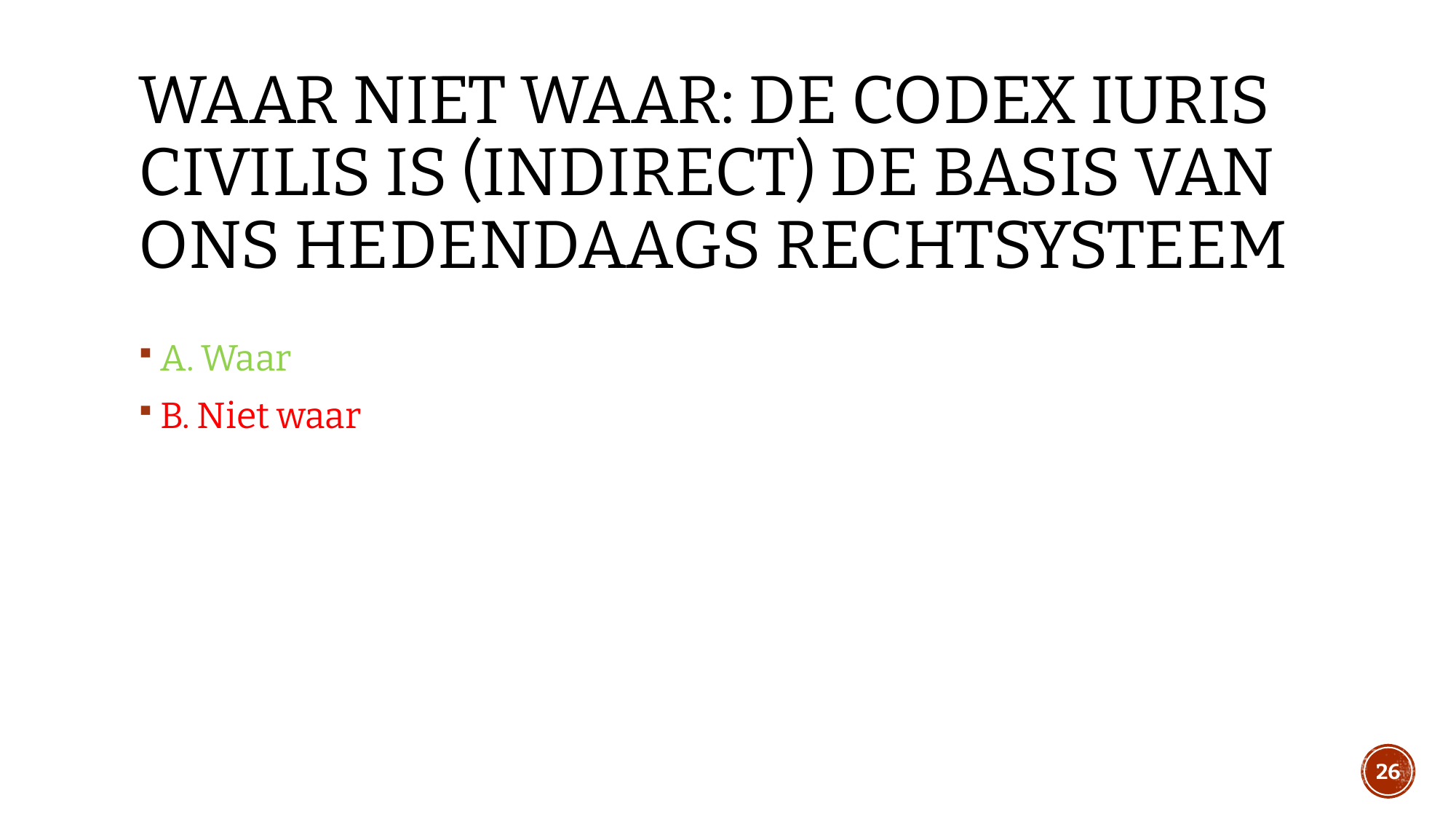

# Waar niet waar: de codex iuris civilis is (indirect) de basis van ons hedendaags rechtsysteem
A. Waar
B. Niet waar
26